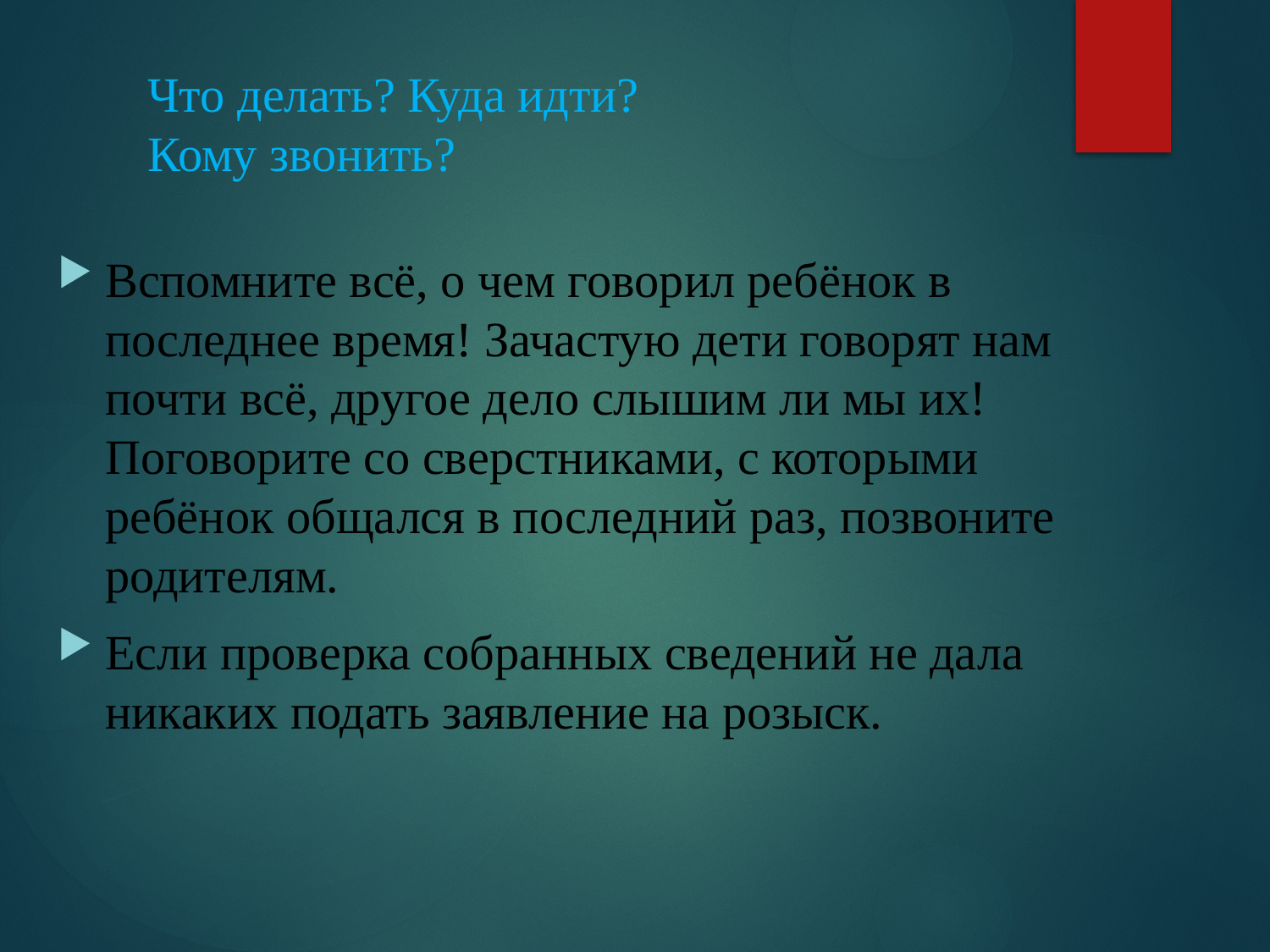

Что делать? Куда идти? Кому звонить?

Вспомните всё, о чем говорил ребёнок в последнее время! Зачастую дети говорят нам почти всё, другое дело слышим ли мы их! Поговорите со сверстниками, с которыми ребёнок общался в последний раз, позвоните родителям.
Если проверка собранных сведений не дала никаких подать заявление на розыск.